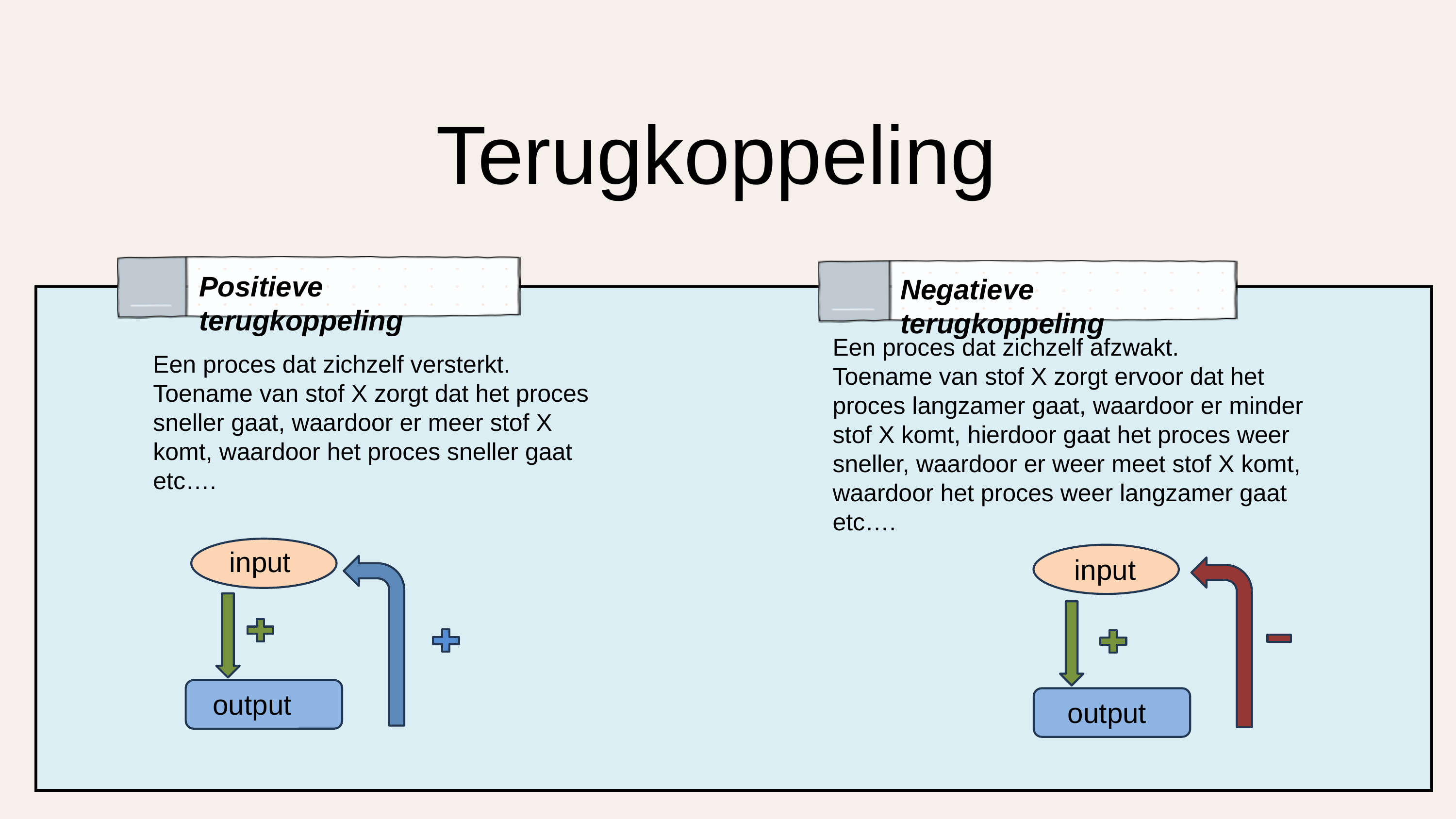

Terugkoppeling

Positieve terugkoppeling
Negatieve terugkoppeling

Een proces dat zichzelf afzwakt.
Toename van stof X zorgt ervoor dat het proces langzamer gaat, waardoor er minder stof X komt, hierdoor gaat het proces weer sneller, waardoor er weer meet stof X komt, waardoor het proces weer langzamer gaat etc….
Een proces dat zichzelf versterkt.
Toename van stof X zorgt dat het proces sneller gaat, waardoor er meer stof X komt, waardoor het proces sneller gaat etc….

input

input

output

output